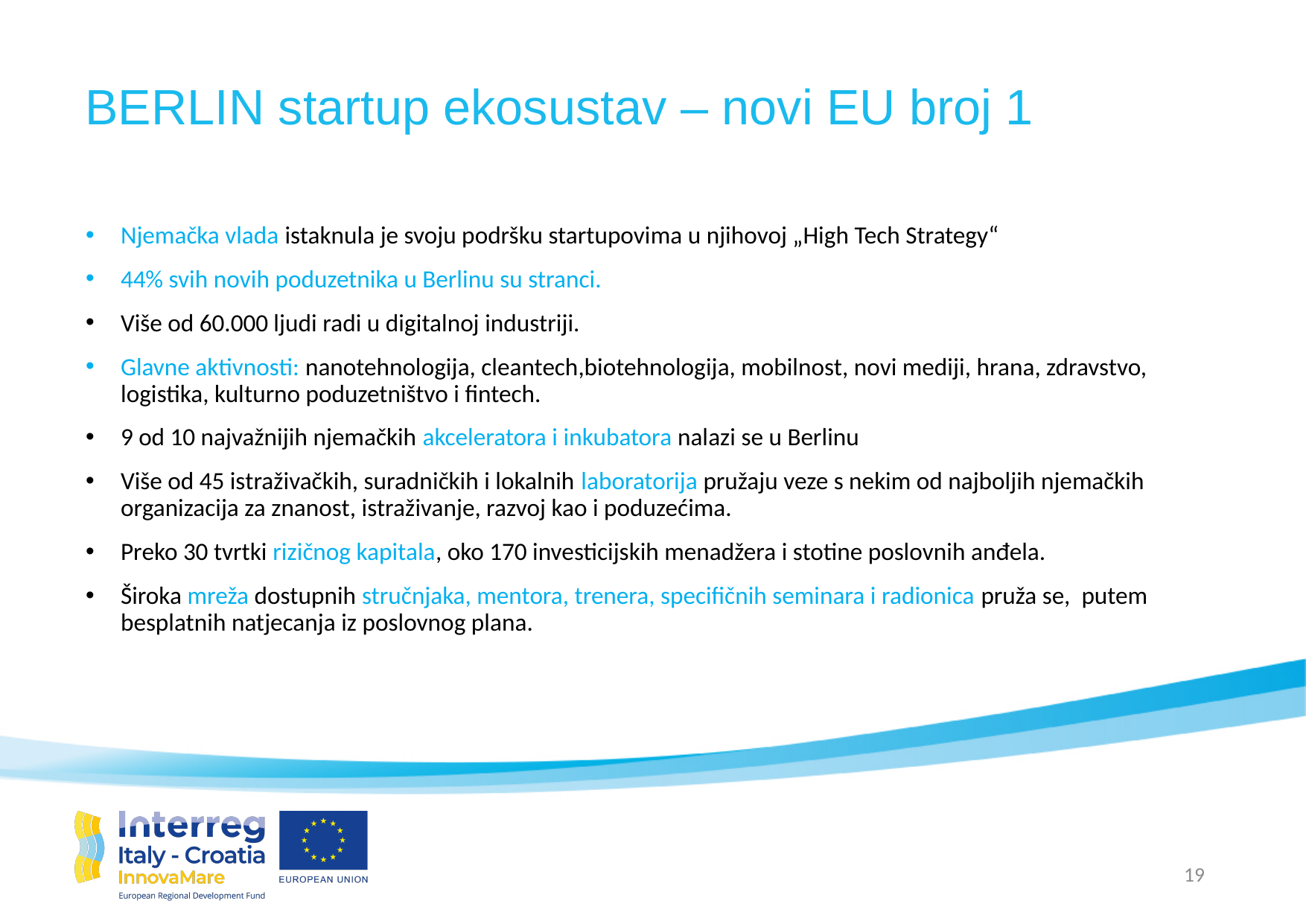

# BERLIN startup ekosustav – novi EU broj 1
Njemačka vlada istaknula je svoju podršku startupovima u njihovoj „High Tech Strategy“
44% svih novih poduzetnika u Berlinu su stranci.
Više od 60.000 ljudi radi u digitalnoj industriji.
Glavne aktivnosti: nanotehnologija, cleantech,biotehnologija, mobilnost, novi mediji, hrana, zdravstvo, logistika, kulturno poduzetništvo i fintech.
9 od 10 najvažnijih njemačkih akceleratora i inkubatora nalazi se u Berlinu
Više od 45 istraživačkih, suradničkih i lokalnih laboratorija pružaju veze s nekim od najboljih njemačkih organizacija za znanost, istraživanje, razvoj kao i poduzećima.
Preko 30 tvrtki rizičnog kapitala, oko 170 investicijskih menadžera i stotine poslovnih anđela.
Široka mreža dostupnih stručnjaka, mentora, trenera, specifičnih seminara i radionica pruža se,  putem besplatnih natjecanja iz poslovnog plana.
19